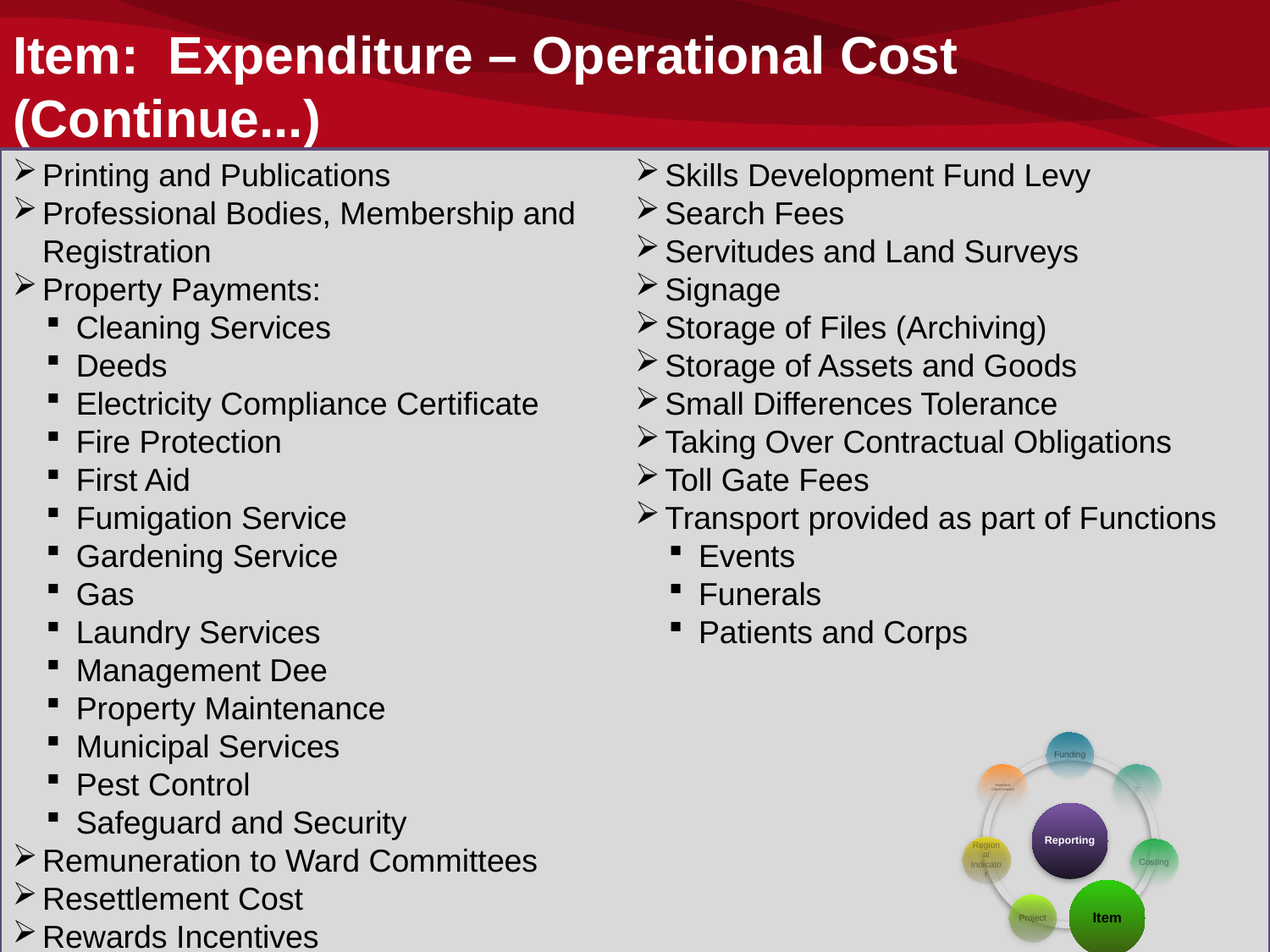

# Item:  Expenditure – Operational Cost (Continue...)
Printing and Publications
Professional Bodies, Membership and Registration
Property Payments:
Cleaning Services
Deeds
Electricity Compliance Certificate
Fire Protection
First Aid
Fumigation Service
Gardening Service
Gas
Laundry Services
Management Dee
Property Maintenance
Municipal Services
Pest Control
Safeguard and Security
Remuneration to Ward Committees
Resettlement Cost
Rewards Incentives

Road Worthy Test
Skills Development Fund Levy
Search Fees
Servitudes and Land Surveys
Signage
Storage of Files (Archiving)
Storage of Assets and Goods
Small Differences Tolerance
Taking Over Contractual Obligations
Toll Gate Fees
Transport provided as part of Functions
Events
Funerals
Patients and Corps

Reporting
Funding
Function
Costing
Item
Project
Regional Indicator
Standard Classification
96